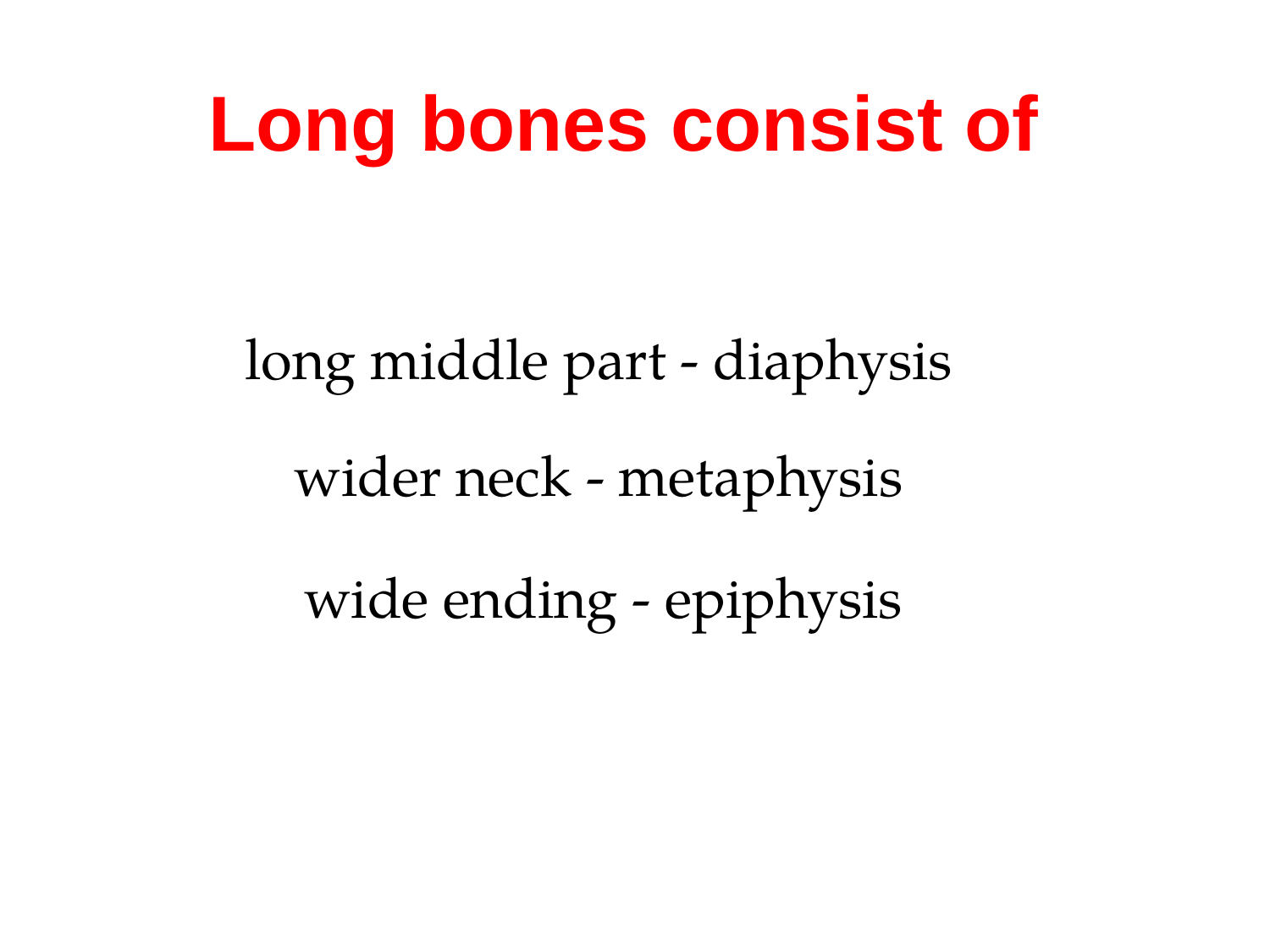

Long bones consist of

long middle part - diaphysis
wider neck - metaphysis
wide ending - epiphysis